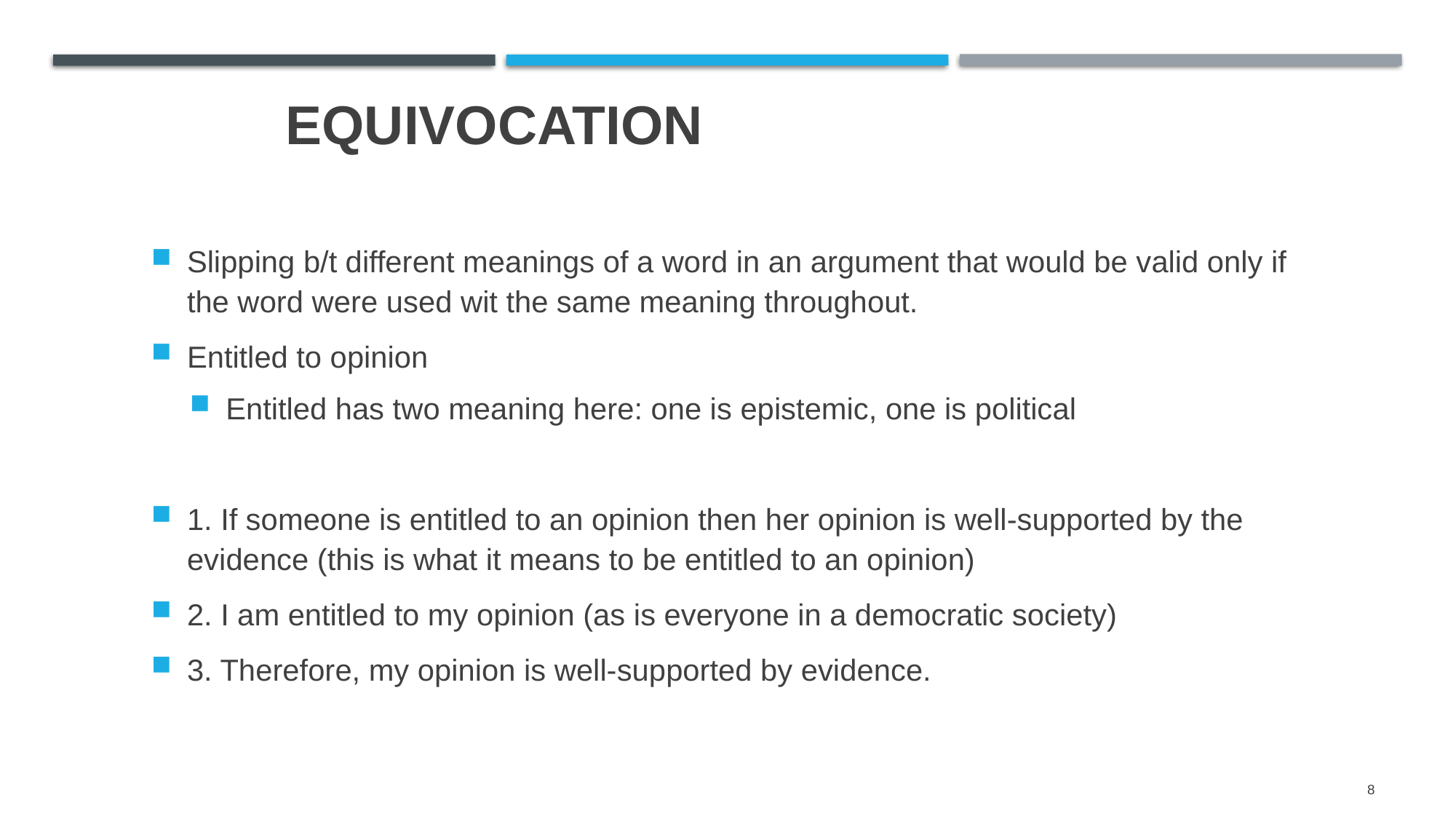

# Equivocation
Slipping b/t different meanings of a word in an argument that would be valid only if the word were used wit the same meaning throughout.
Entitled to opinion
Entitled has two meaning here: one is epistemic, one is political

1. If someone is entitled to an opinion then her opinion is well-supported by the evidence (this is what it means to be entitled to an opinion)
2. I am entitled to my opinion (as is everyone in a democratic society)
3. Therefore, my opinion is well-supported by evidence.
8